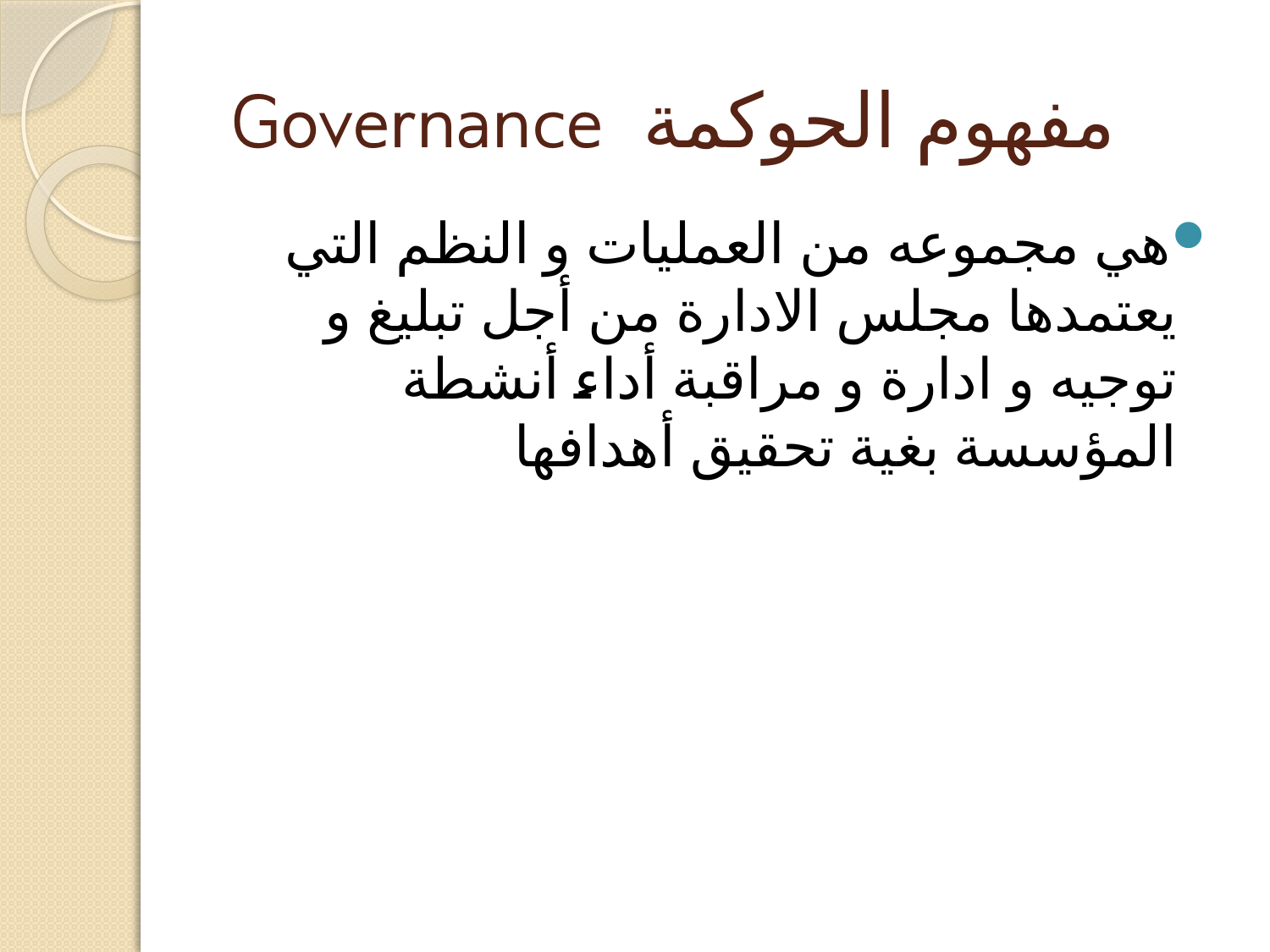

# مفهوم الحوكمة  Governance
هي مجموعه من العمليات و النظم التي يعتمدها مجلس الادارة من أجل تبليغ و توجيه و ادارة و مراقبة أداء أنشطة المؤسسة بغية تحقيق أهدافها